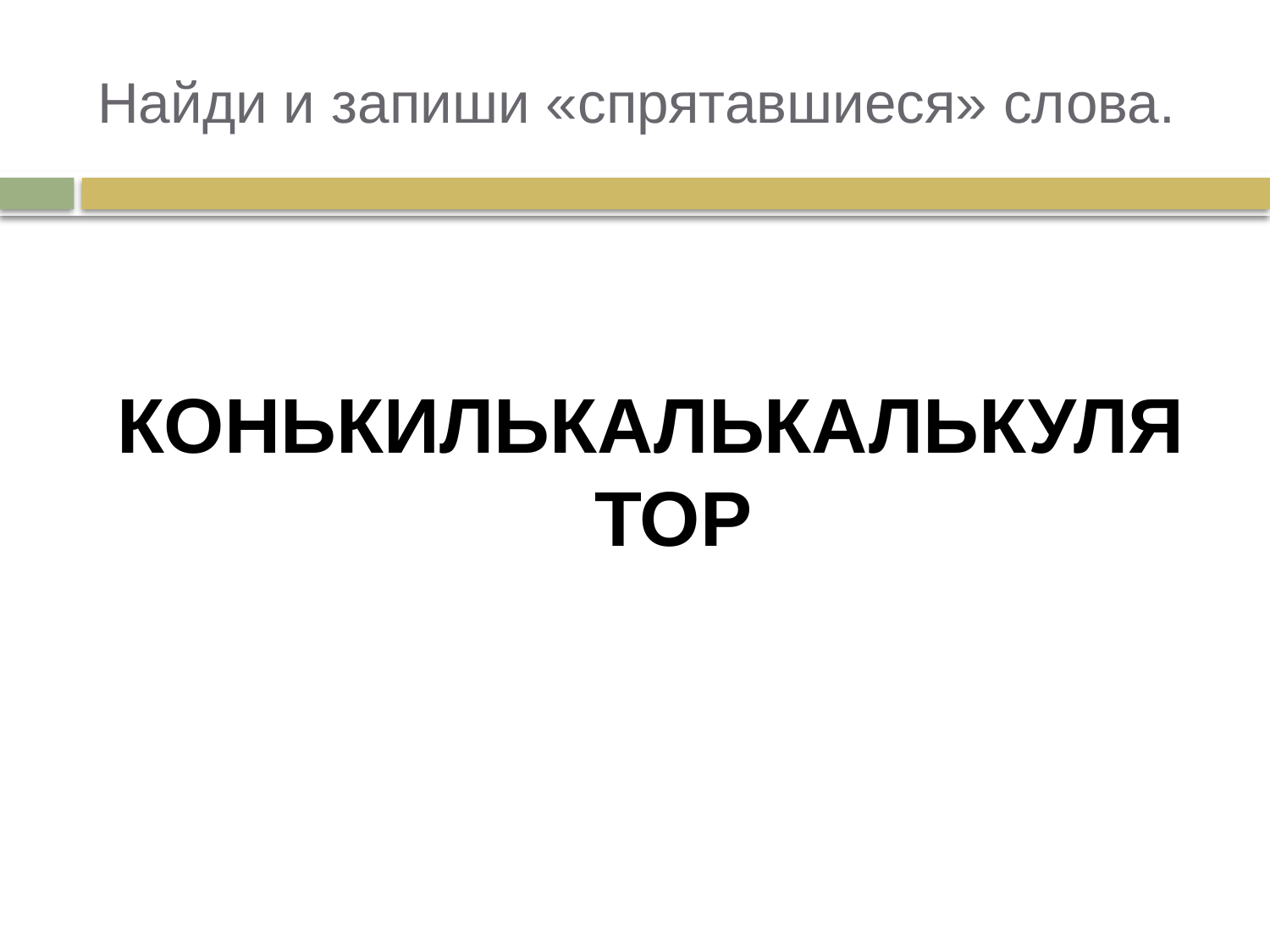

# Найди и запиши «спрятавшиеся» слова.

КОНЬКИЛЬКАЛЬКАЛЬКУЛЯТОР